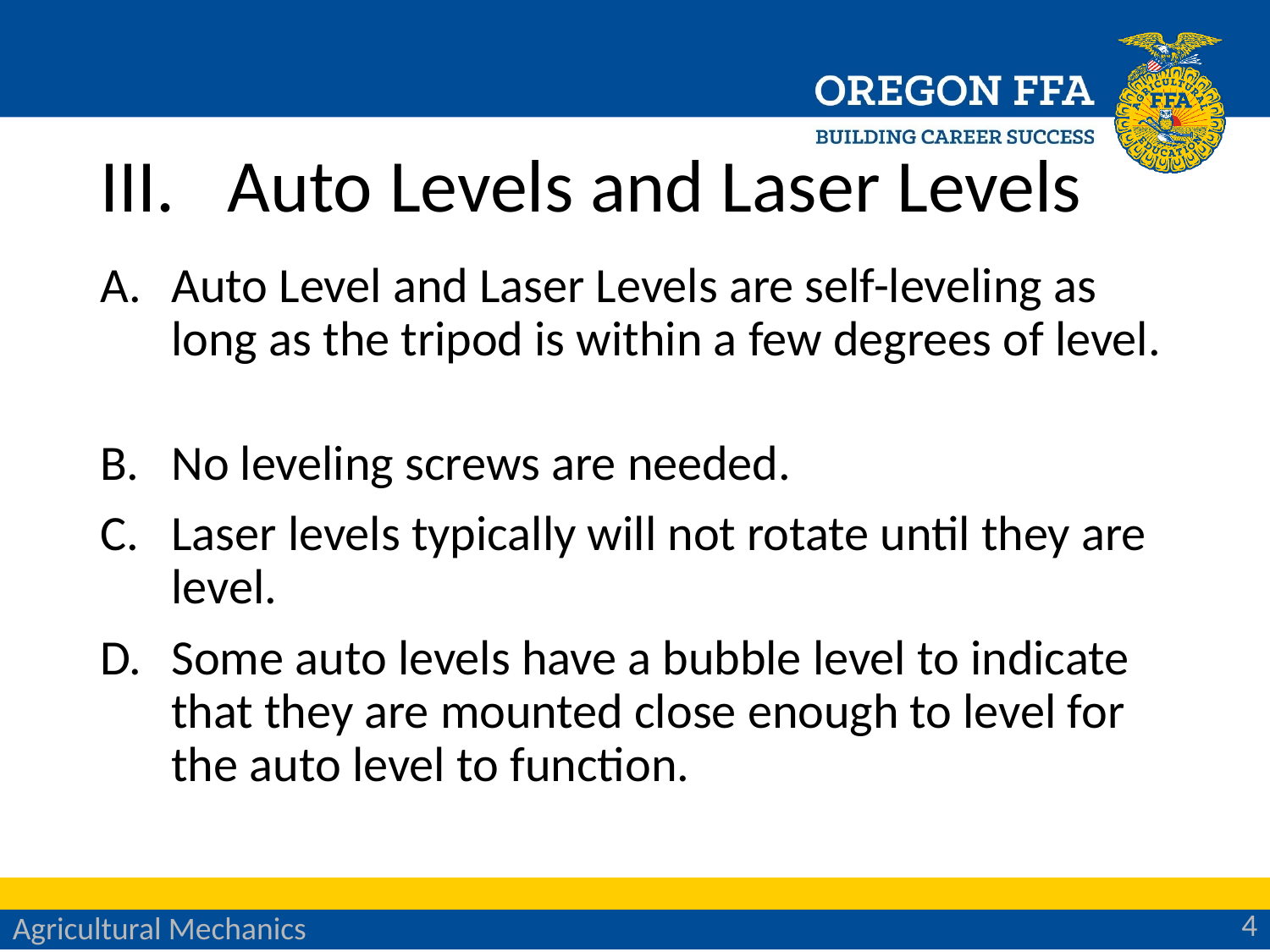

# Auto Levels and Laser Levels
Auto Level and Laser Levels are self-leveling as long as the tripod is within a few degrees of level.
No leveling screws are needed.
Laser levels typically will not rotate until they are level.
Some auto levels have a bubble level to indicate that they are mounted close enough to level for the auto level to function.
4
Agricultural Mechanics